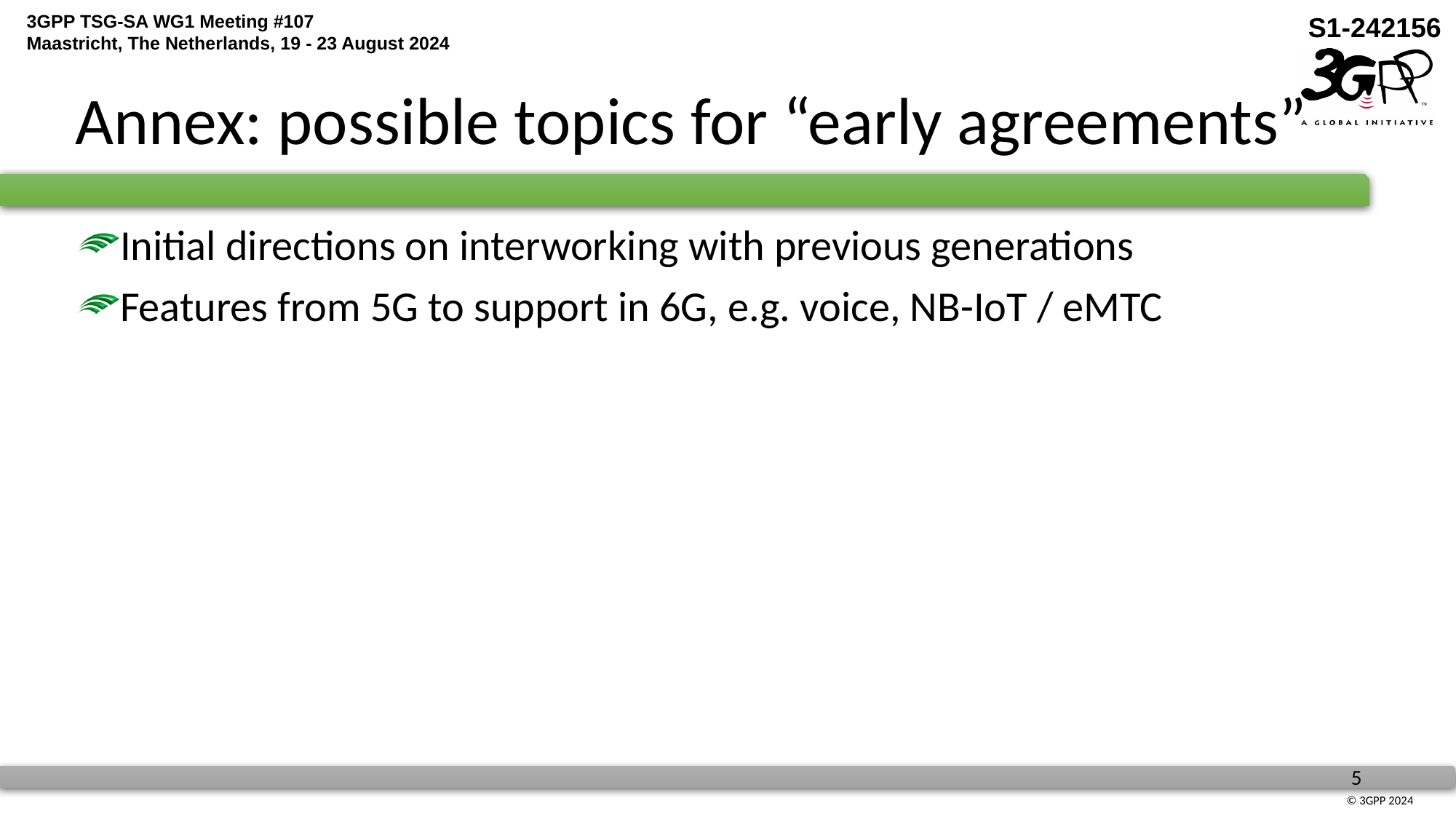

# Annex: possible topics for “early agreements”
Initial directions on interworking with previous generations
Features from 5G to support in 6G, e.g. voice, NB-IoT / eMTC